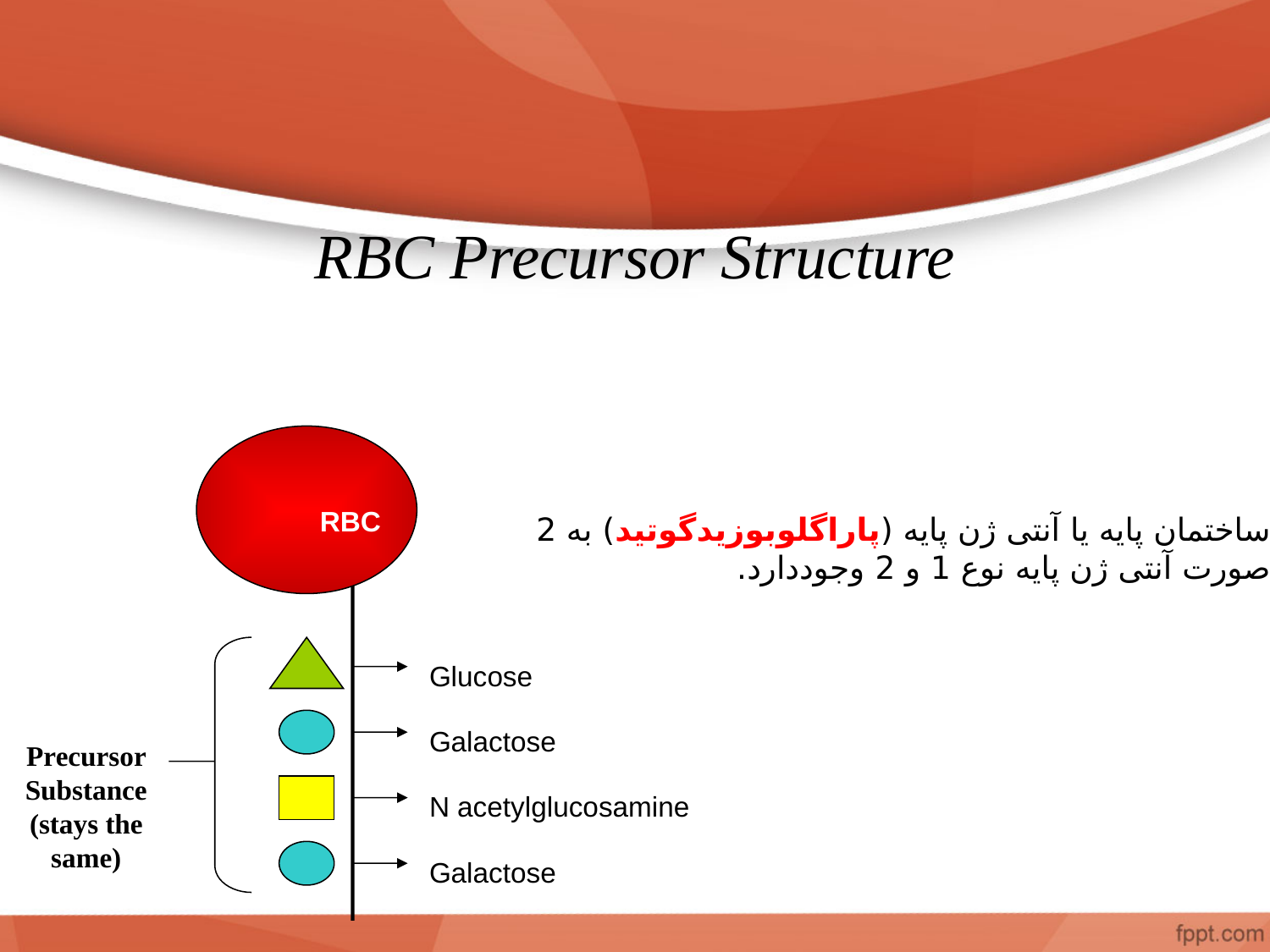

# RBC Precursor Structure

Glucose

Galactose

Precursor Substance (stays the same)

N acetylglucosamine

Galactose

 RBC
ساختمان پایه یا آنتی ژن پایه (پاراگلوبوزیدگوتید) به 2 صورت آنتی ژن پایه نوع 1 و 2 وجوددارد.